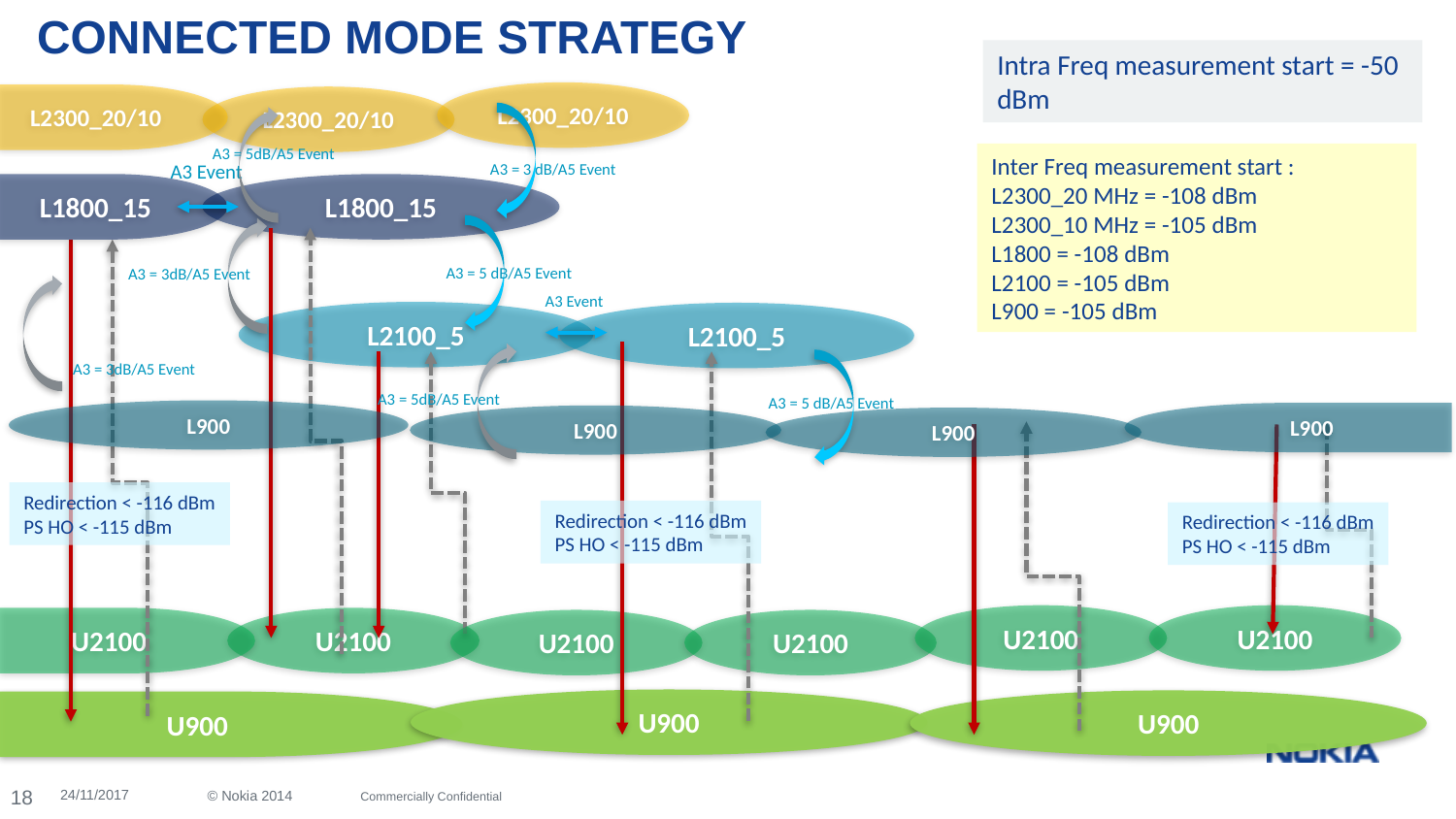

# CONNECTED MODE STRATEGY
Intra Freq measurement start = -50 dBm
L2300_20/10
L2300_20/10
L2300_20/10

A3 = 5dB/A5 Event
Inter Freq measurement start :
L2300_20 MHz = -108 dBm
L2300_10 MHz = -105 dBm
L1800 = -108 dBm
L2100 = -105 dBm
L900 = -105 dBm
A3 Event
A3 = 3 dB/A5 Event
L1800_15
L1800_15

A3 = 5 dB/A5 Event
A3 = 3dB/A5 Event

A3 Event
L2100_5
L2100_5

A3 = 3dB/A5 Event
A3 = 5dB/A5 Event
A3 = 5 dB/A5 Event
L900
L900
L900
L900
Redirection < -116 dBm
PS HO < -115 dBm
Redirection < -116 dBm
PS HO < -115 dBm
Redirection < -116 dBm
PS HO < -115 dBm
U2100
U2100
U2100
U2100
U2100
U2100
U900
U900
U900
RAT_1 f_1
CSFB
LTE > -116 dBm
LTE > -116 dBm